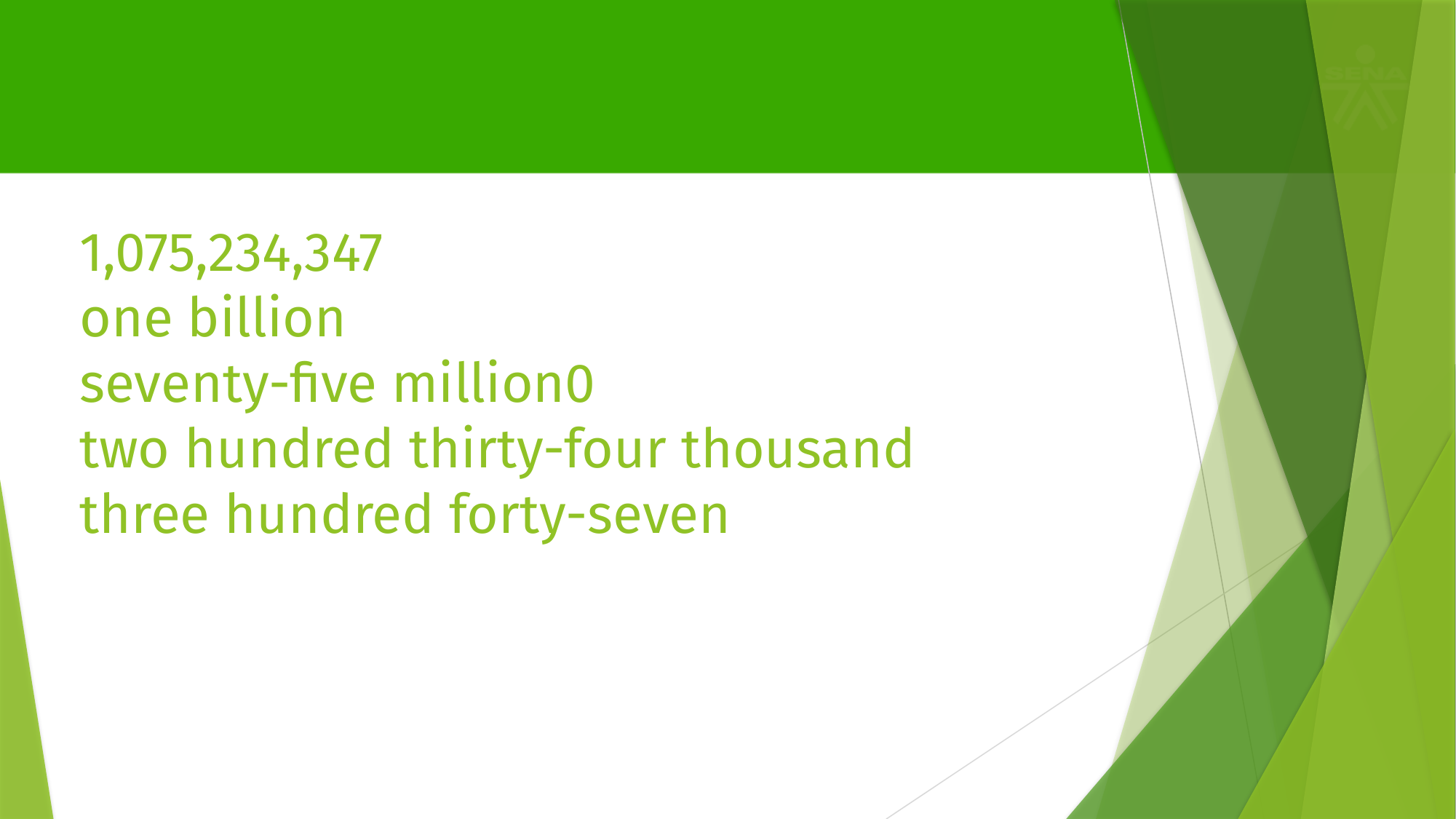

# 1,075,234,347 one billion seventy-five million0 two hundred thirty-four thousand three hundred forty-seven